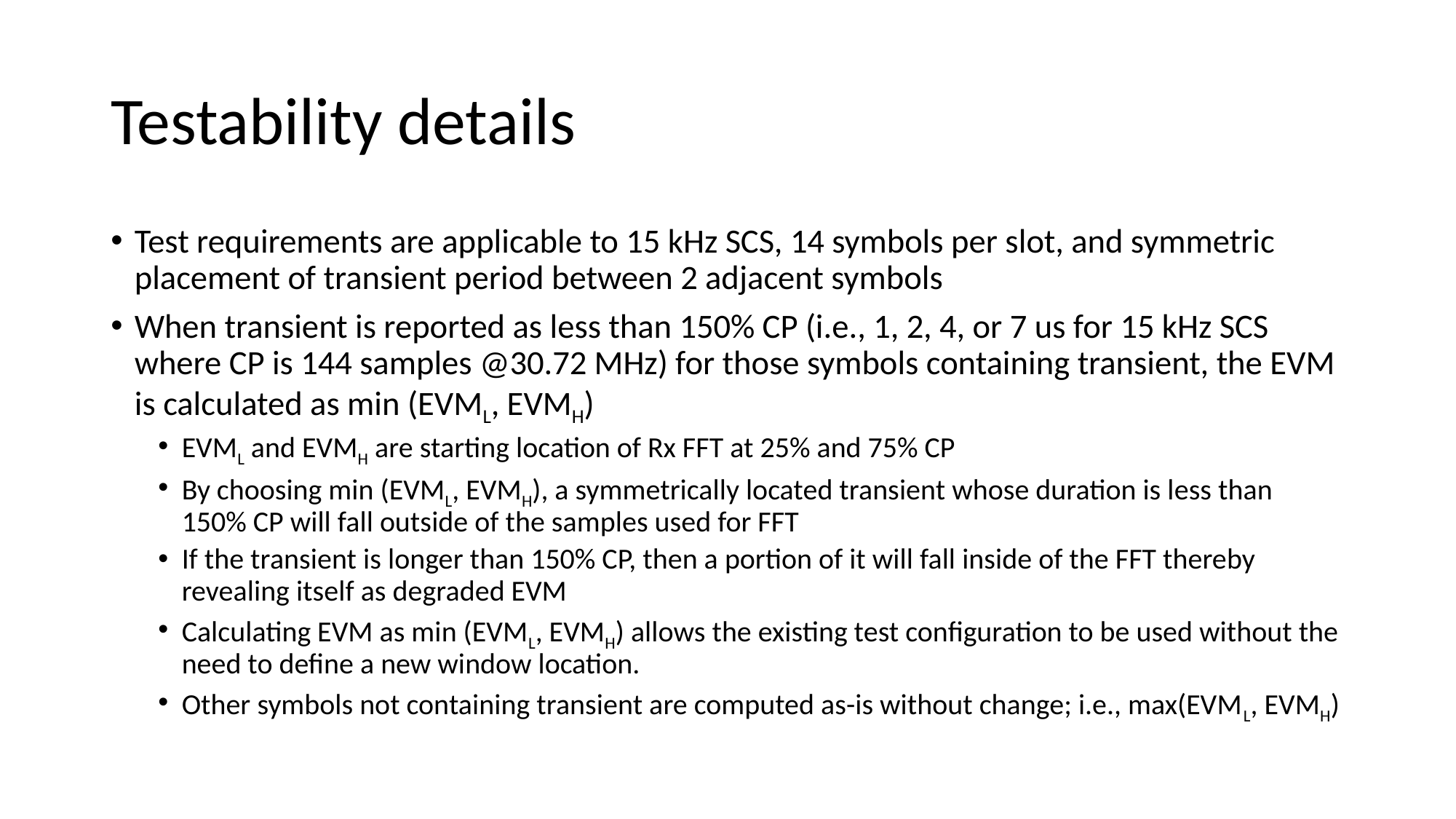

# Testability details
Test requirements are applicable to 15 kHz SCS, 14 symbols per slot, and symmetric placement of transient period between 2 adjacent symbols
When transient is reported as less than 150% CP (i.e., 1, 2, 4, or 7 us for 15 kHz SCS where CP is 144 samples @30.72 MHz) for those symbols containing transient, the EVM is calculated as min (EVML, EVMH)
EVML and EVMH are starting location of Rx FFT at 25% and 75% CP
By choosing min (EVML, EVMH), a symmetrically located transient whose duration is less than 150% CP will fall outside of the samples used for FFT
If the transient is longer than 150% CP, then a portion of it will fall inside of the FFT thereby revealing itself as degraded EVM
Calculating EVM as min (EVML, EVMH) allows the existing test configuration to be used without the need to define a new window location.
Other symbols not containing transient are computed as-is without change; i.e., max(EVML, EVMH)